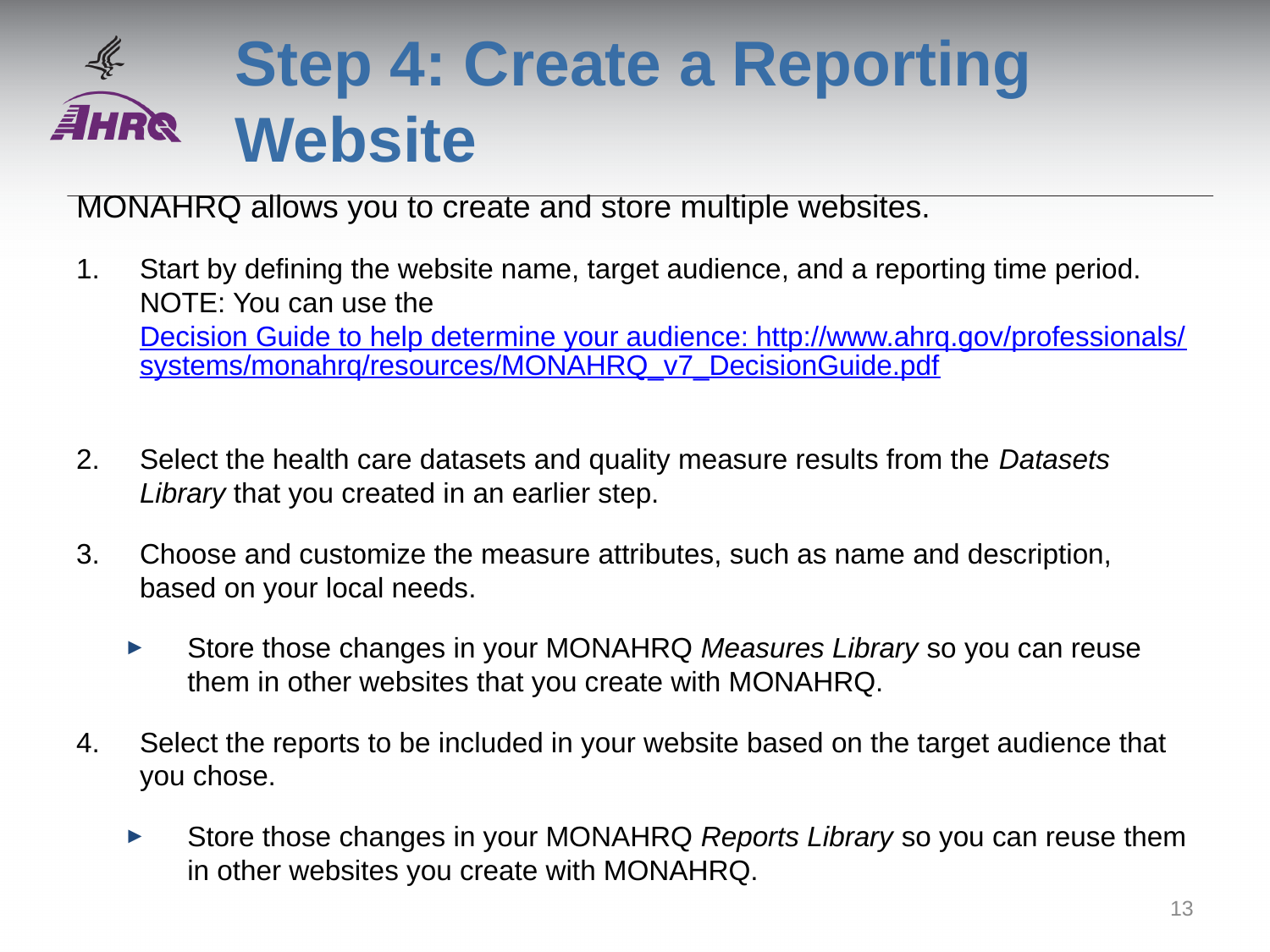

# Step 4: Create a Reporting Website
MONAHRQ allows you to create and store multiple websites.
Start by defining the website name, target audience, and a reporting time period. NOTE: You can use the Decision Guide to help determine your audience: http://www.ahrq.gov/professionals/systems/monahrq/resources/MONAHRQ_v7_DecisionGuide.pdf
Select the health care datasets and quality measure results from the Datasets Library that you created in an earlier step.
Choose and customize the measure attributes, such as name and description, based on your local needs.
Store those changes in your MONAHRQ Measures Library so you can reuse them in other websites that you create with MONAHRQ.
Select the reports to be included in your website based on the target audience that you chose.
Store those changes in your MONAHRQ Reports Library so you can reuse them in other websites you create with MONAHRQ.
13